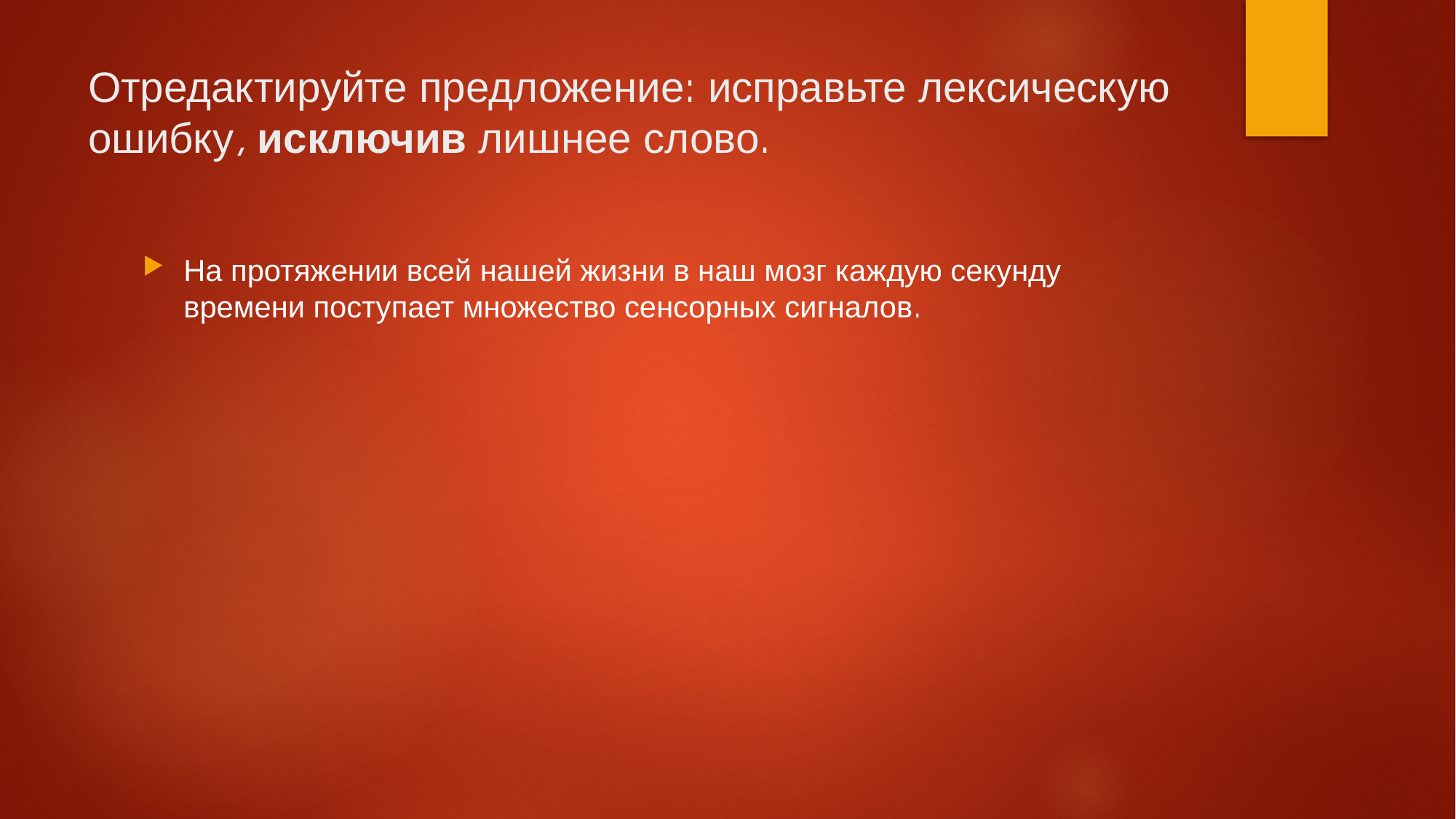

# Отредактируйте предложение: исправьте лексическую ошибку, исключив лишнее слово.
На протяжении всей нашей жизни в наш мозг каждую секунду времени поступает множество сенсорных сигналов.